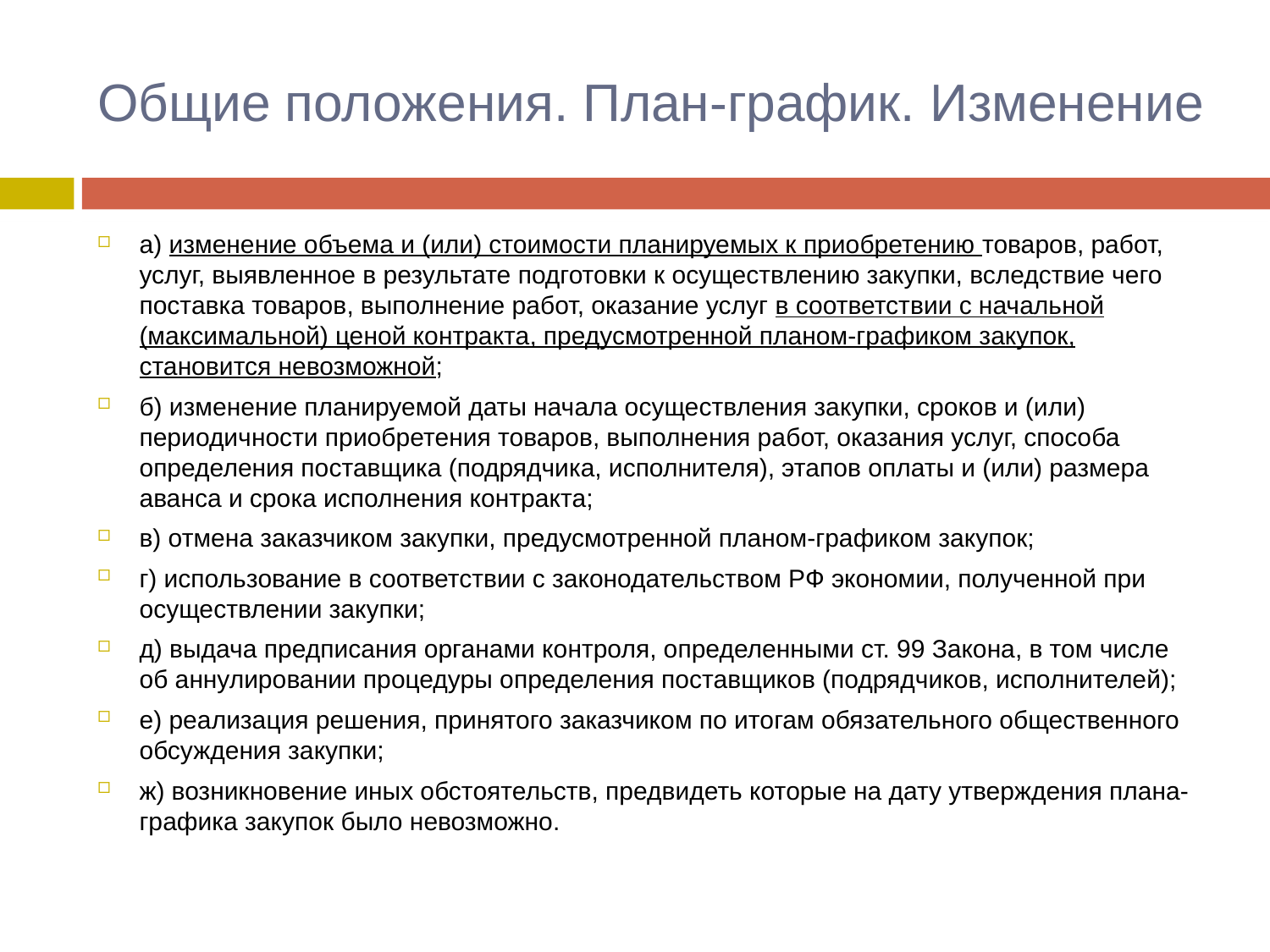

# Общие положения. План-график. Изменение
а) изменение объема и (или) стоимости планируемых к приобретению товаров, работ, услуг, выявленное в результате подготовки к осуществлению закупки, вследствие чего поставка товаров, выполнение работ, оказание услуг в соответствии с начальной (максимальной) ценой контракта, предусмотренной планом-графиком закупок, становится невозможной;
б) изменение планируемой даты начала осуществления закупки, сроков и (или) периодичности приобретения товаров, выполнения работ, оказания услуг, способа определения поставщика (подрядчика, исполнителя), этапов оплаты и (или) размера аванса и срока исполнения контракта;
в) отмена заказчиком закупки, предусмотренной планом-графиком закупок;
г) использование в соответствии с законодательством РФ экономии, полученной при осуществлении закупки;
д) выдача предписания органами контроля, определенными ст. 99 Закона, в том числе об аннулировании процедуры определения поставщиков (подрядчиков, исполнителей);
е) реализация решения, принятого заказчиком по итогам обязательного общественного обсуждения закупки;
ж) возникновение иных обстоятельств, предвидеть которые на дату утверждения плана-графика закупок было невозможно.